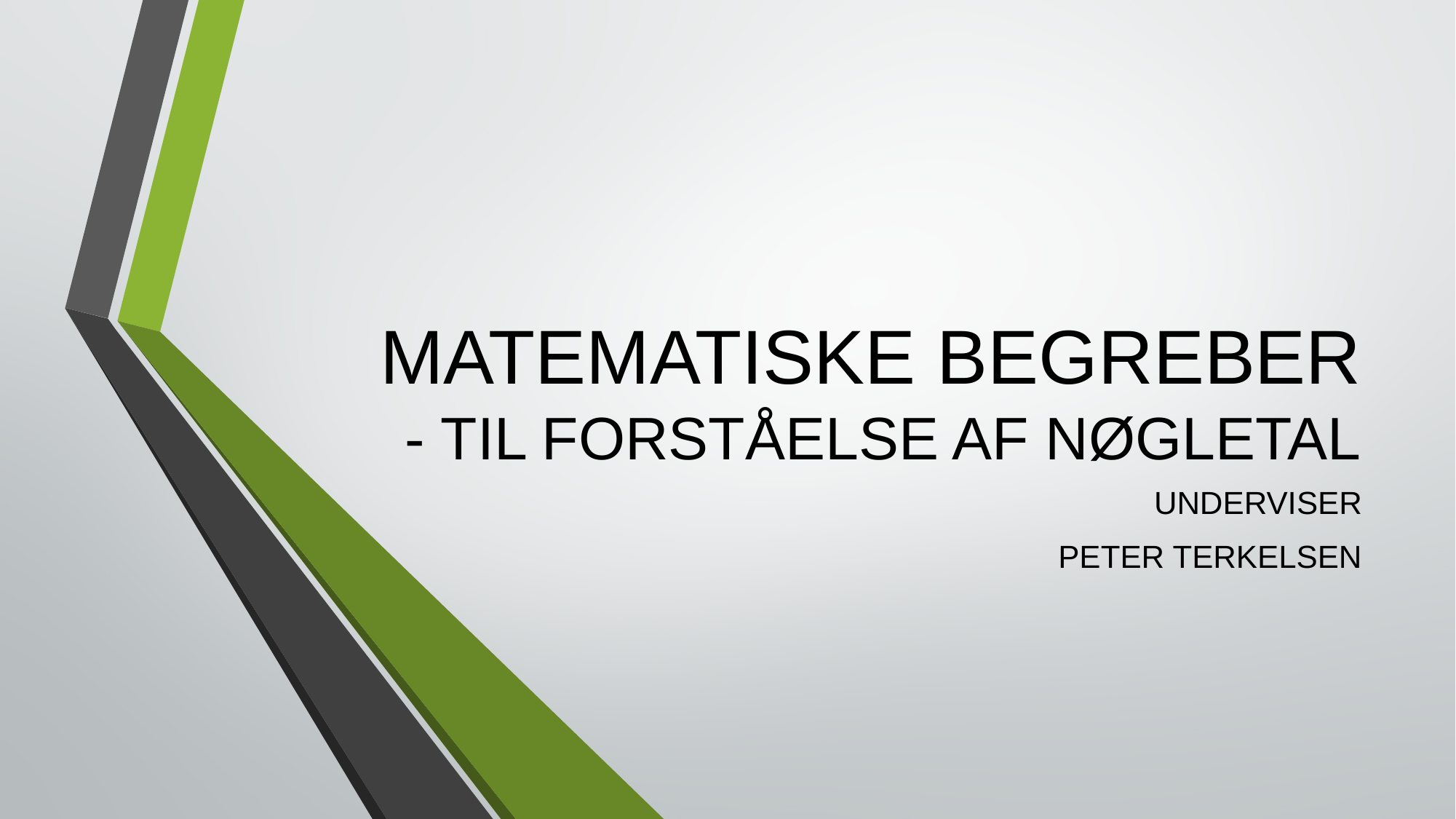

# MATEMATISKE BEGREBER - TIL FORSTÅELSE AF NØGLETAL
UNDERVISER
PETER TERKELSEN